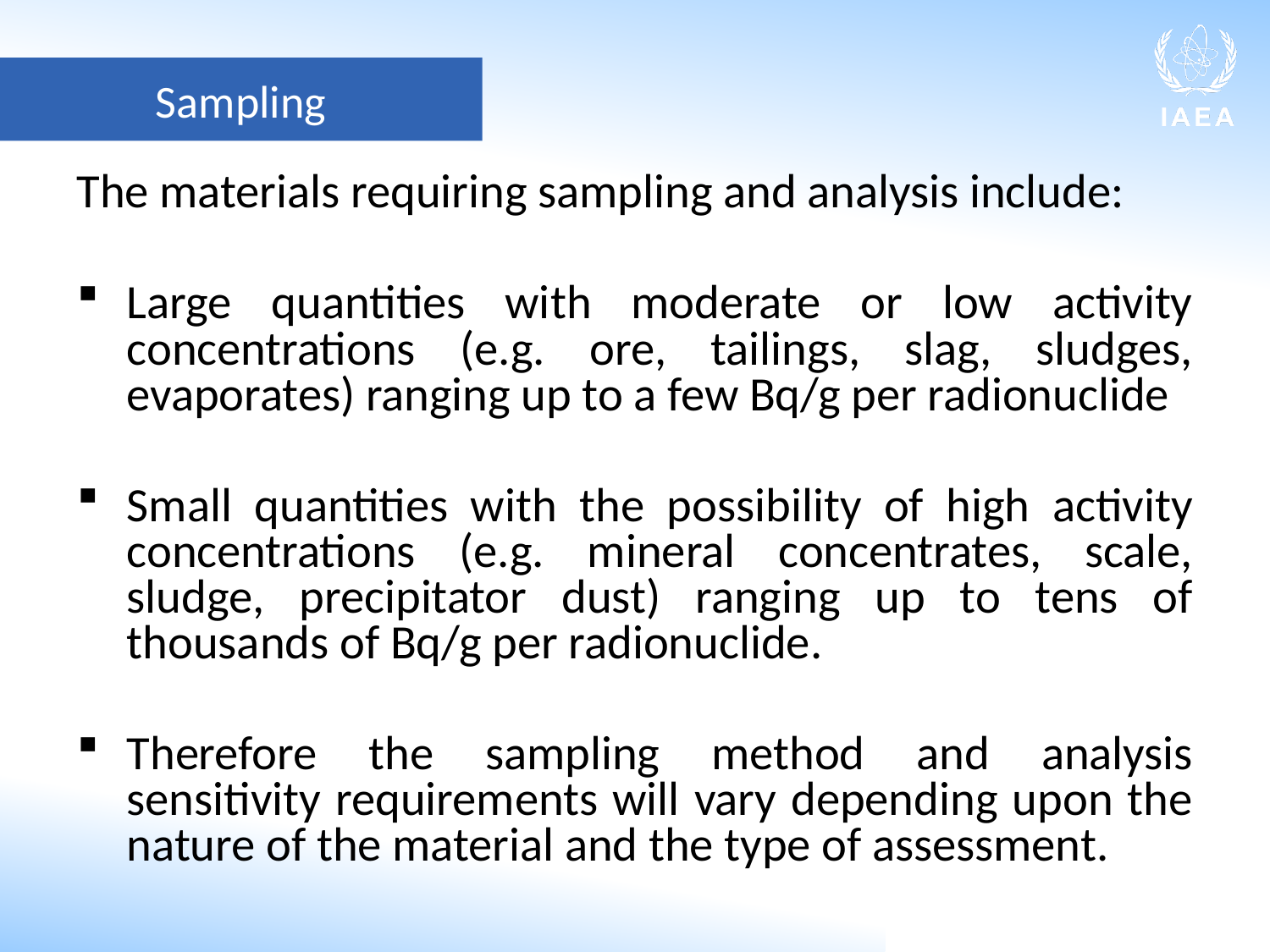

Sampling
The materials requiring sampling and analysis include:

Large quantities with moderate or low activity concentrations (e.g. ore, tailings, slag, sludges, evaporates) ranging up to a few Bq/g per radionuclide

Small quantities with the possibility of high activity concentrations (e.g. mineral concentrates, scale, sludge, precipitator dust) ranging up to tens of thousands of Bq/g per radionuclide.

Therefore the sampling method and analysis sensitivity requirements will vary depending upon the nature of the material and the type of assessment.